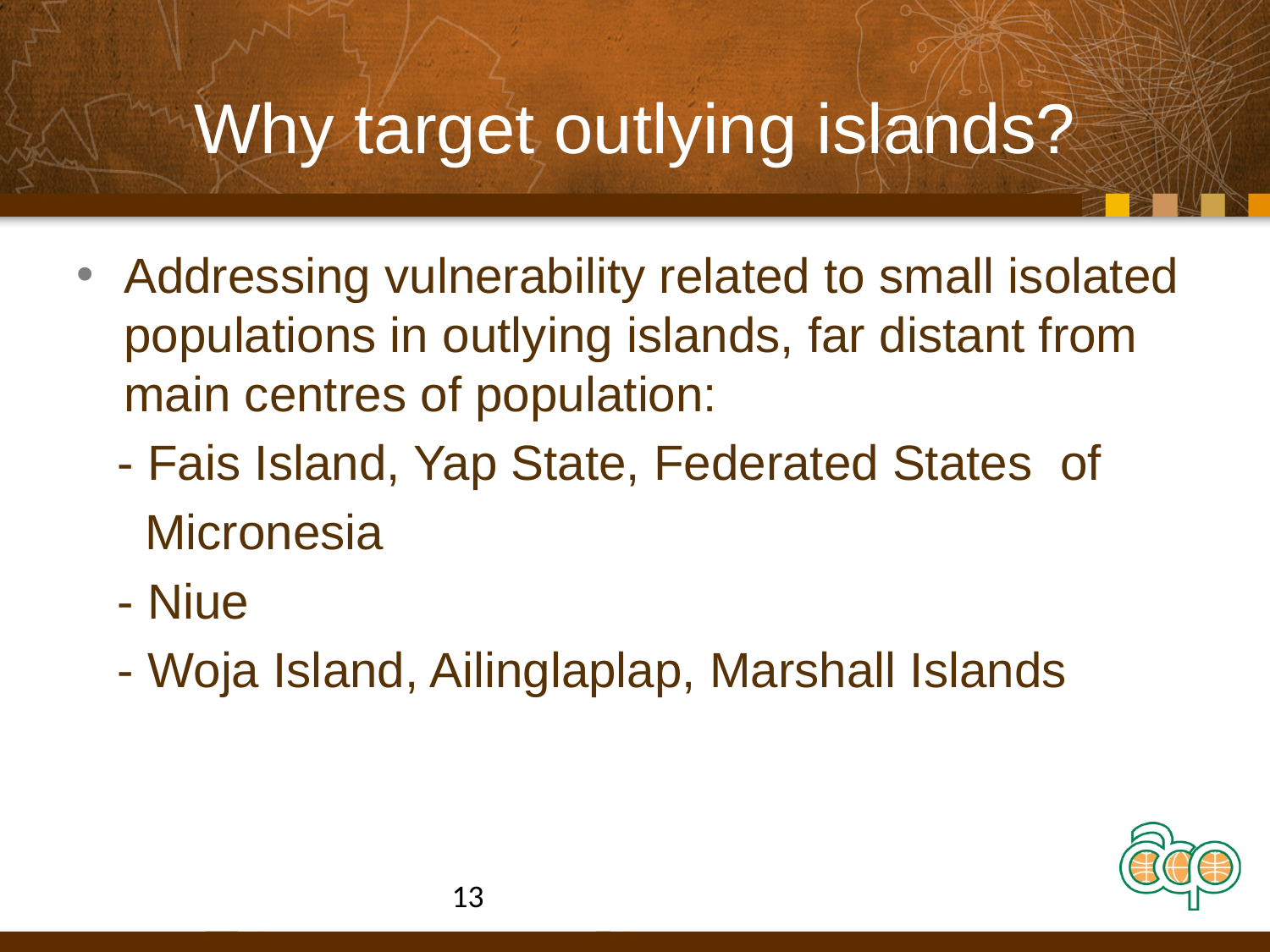

# Why target outlying islands?
Addressing vulnerability related to small isolated populations in outlying islands, far distant from main centres of population:
   - Fais Island, Yap State, Federated States  of
     Micronesia
   - Niue
   - Woja Island, Ailinglaplap, Marshall Islands

13